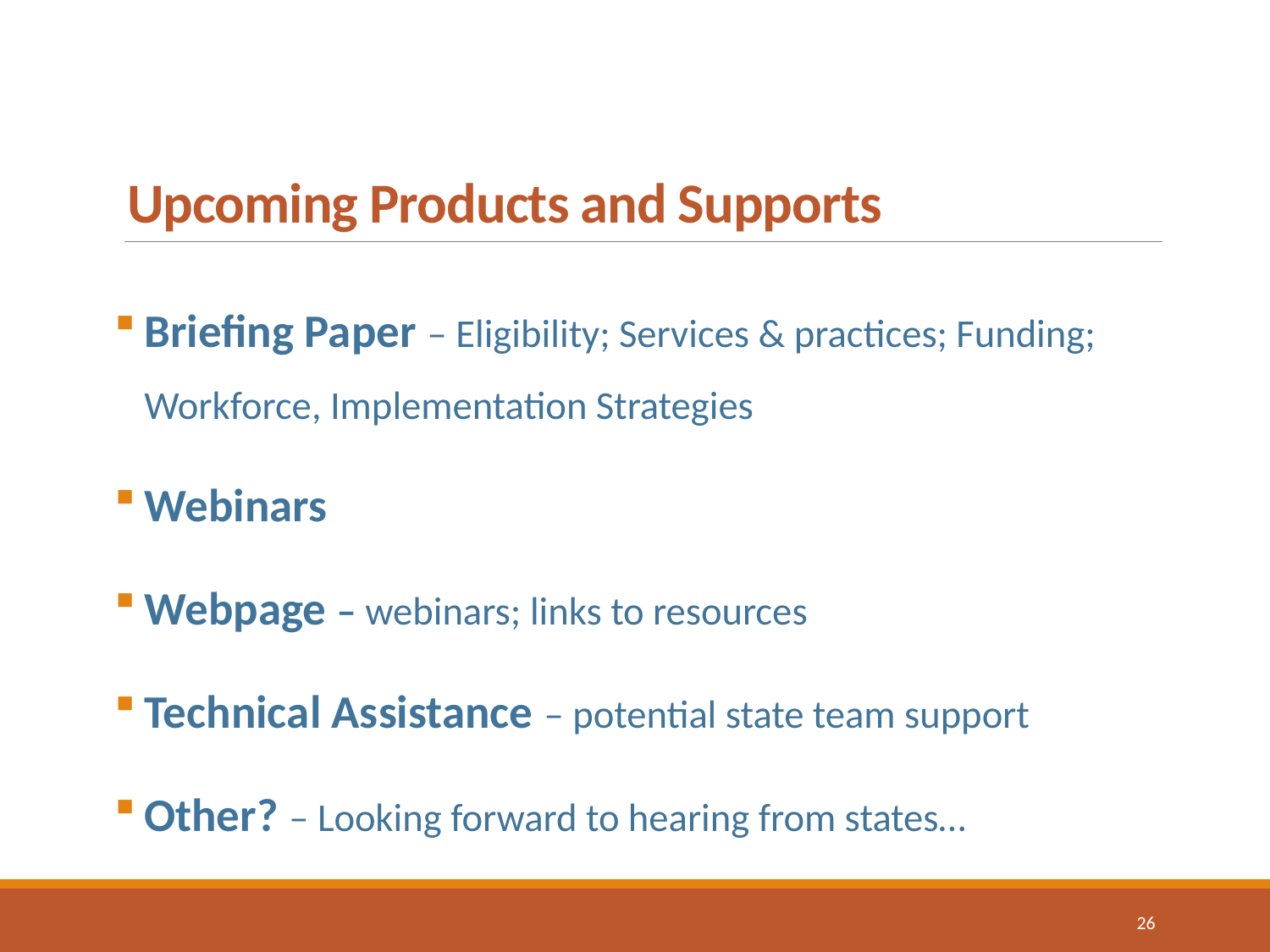

# Upcoming Products and Supports
Briefing Paper – Eligibility; Services & practices; Funding; Workforce, Implementation Strategies
Webinars
Webpage – webinars; links to resources
Technical Assistance – potential state team support
Other? – Looking forward to hearing from states…

26